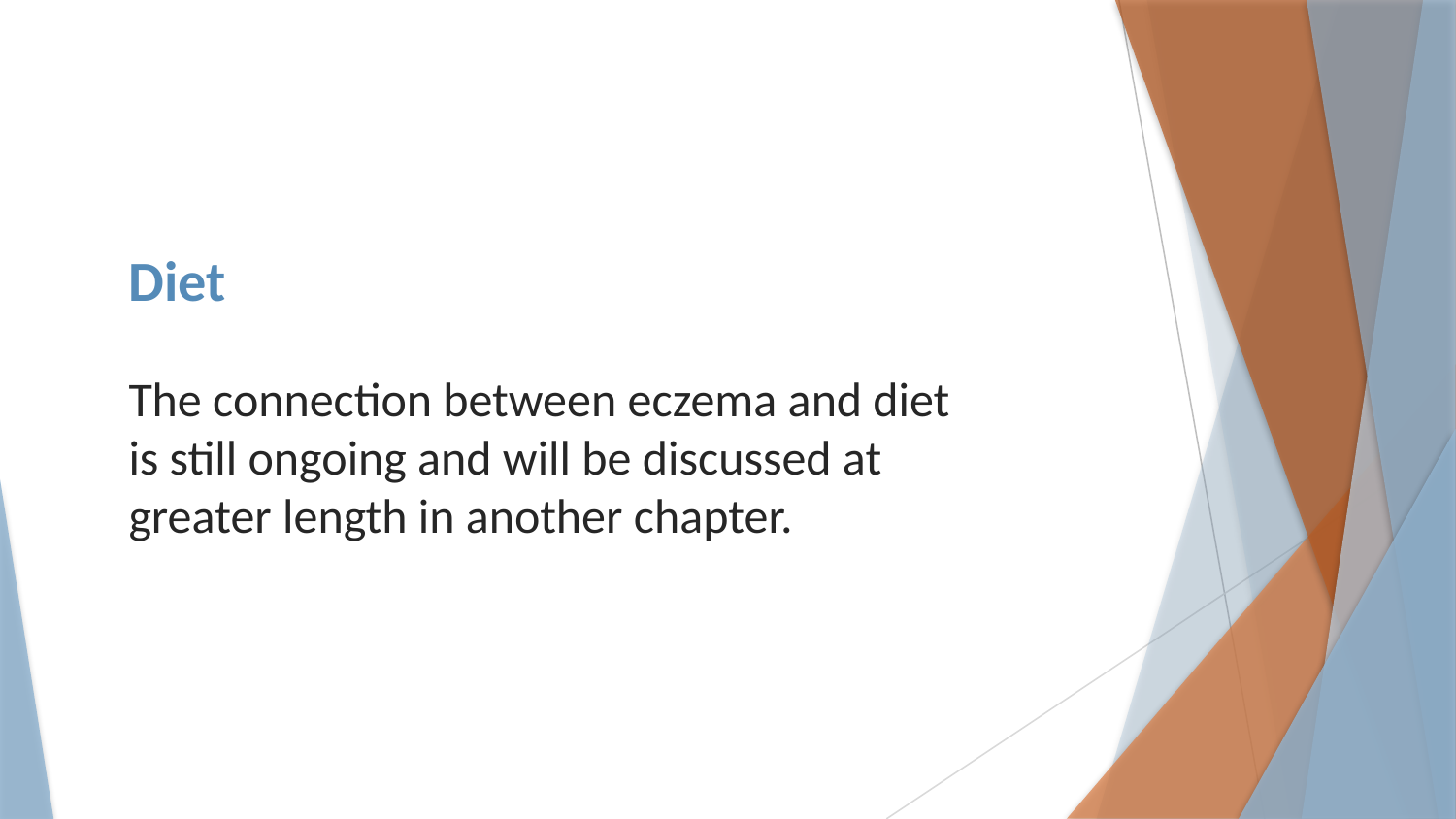

# Diet
The connection between eczema and diet is still ongoing and will be discussed at greater length in another chapter.